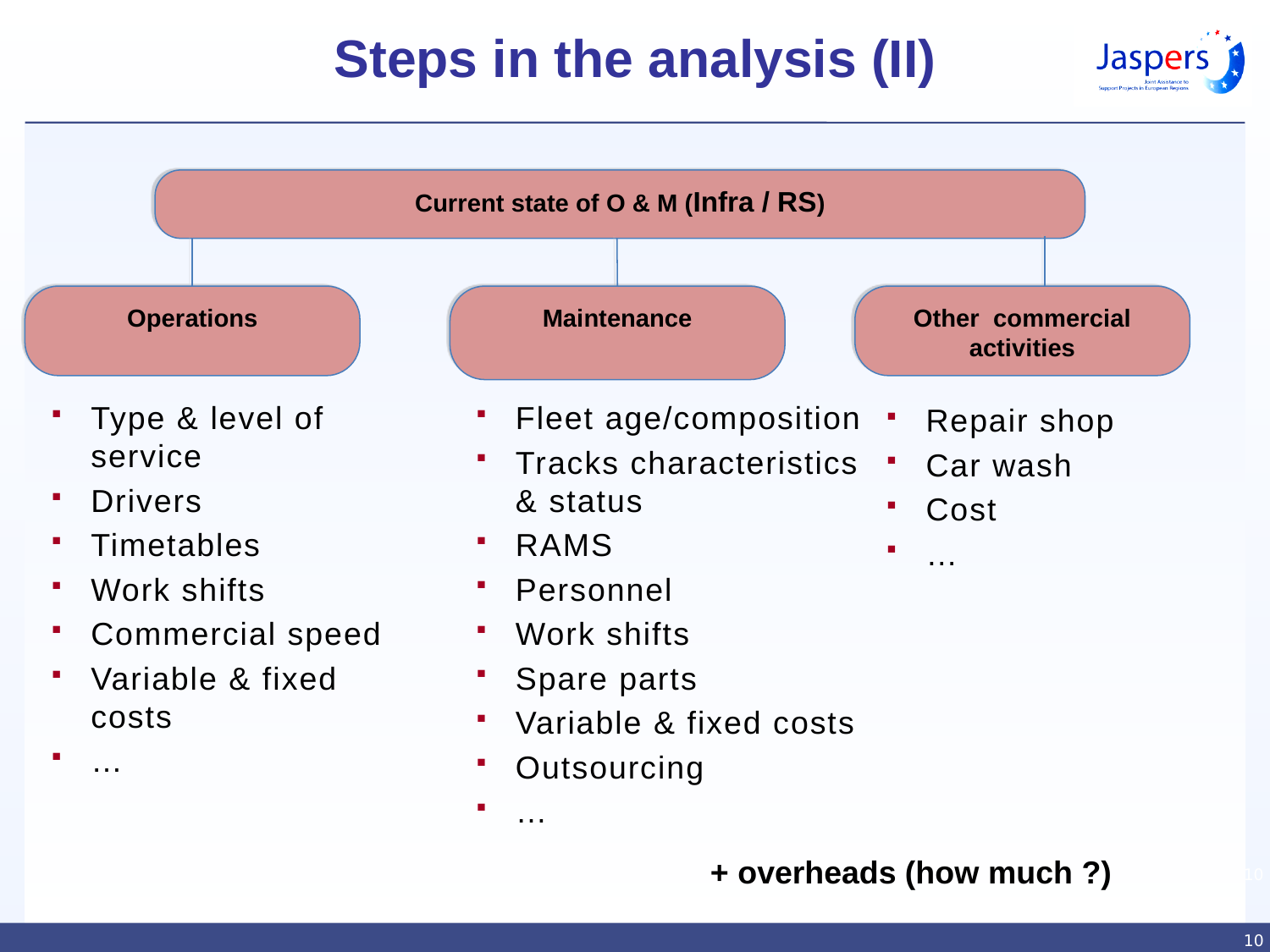

# Steps in the analysis (II)
Current state of O & M (Infra / RS)

Operations
Other  commercial activities
Maintenance
Type & level of service
Drivers
Timetables
Work shifts
Commercial speed
Variable & fixed costs
…

Fleet age/composition
Tracks characteristics & status
RAMS
Personnel
Work shifts
Spare parts
Variable & fixed costs
Outsourcing
…
Repair shop
Car wash
Cost
…
+ overheads (how much ?)
10
10